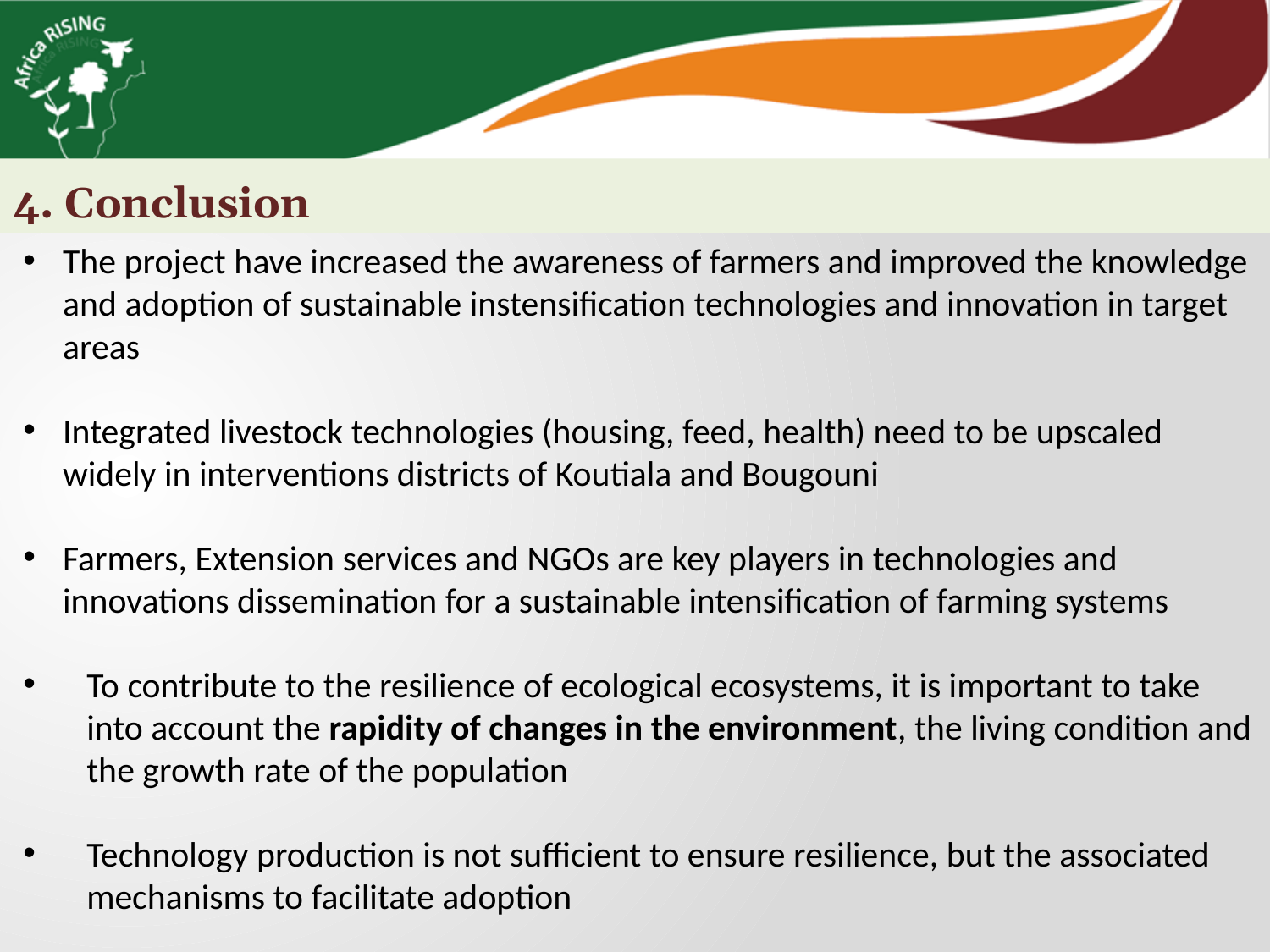

4. Conclusion

The project have increased the awareness of farmers and improved the knowledge and adoption of sustainable instensification technologies and innovation in target areas

Integrated livestock technologies (housing, feed, health) need to be upscaled widely in interventions districts of Koutiala and Bougouni

Farmers, Extension services and NGOs are key players in technologies and innovations dissemination for a sustainable intensification of farming systems

To contribute to the resilience of ecological ecosystems, it is important to take into account the rapidity of changes in the environment, the living condition and the growth rate of the population

Technology production is not sufficient to ensure resilience, but the associated mechanisms to facilitate adoption